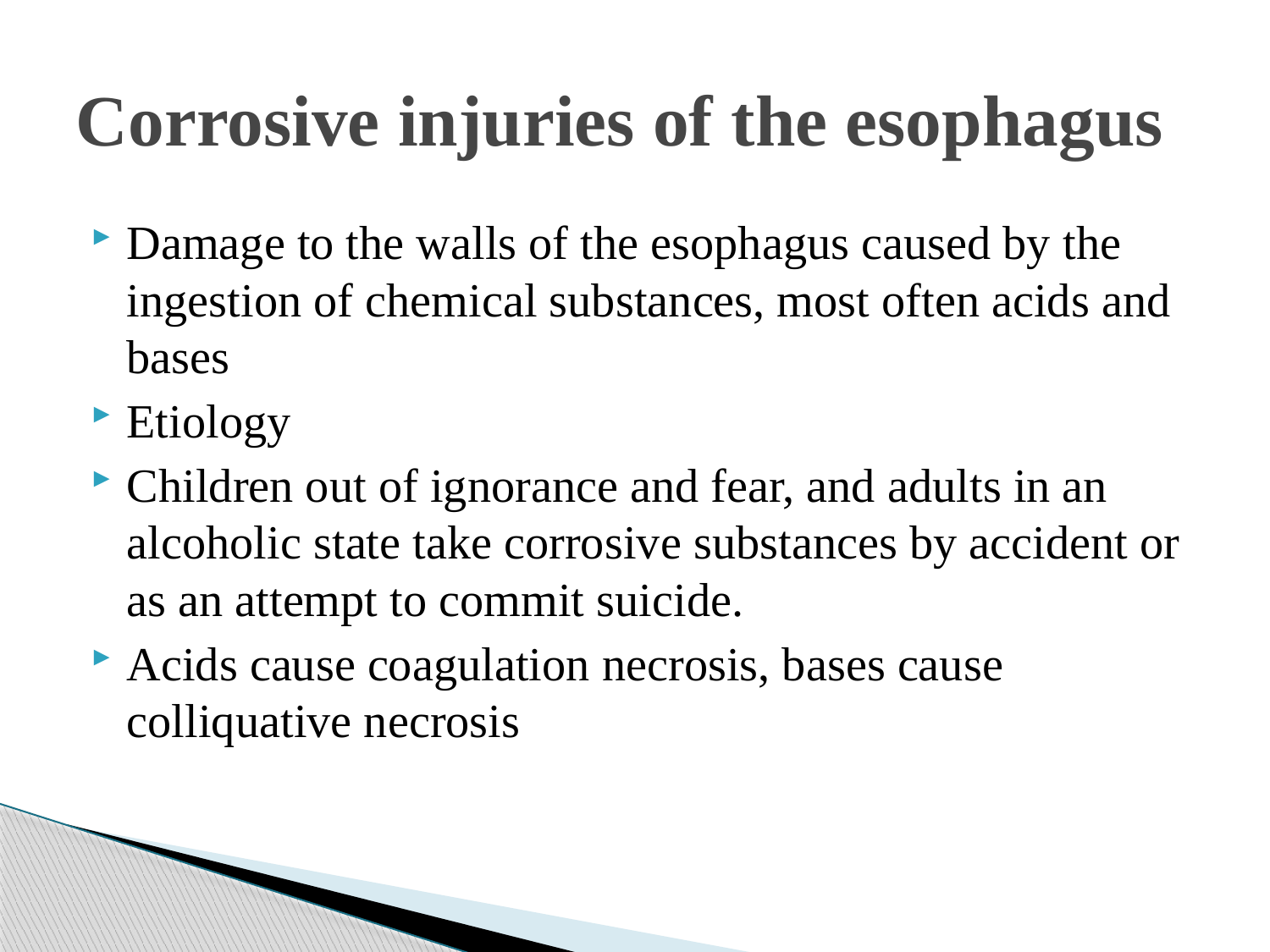

# Corrosive injuries of the esophagus
Damage to the walls of the esophagus caused by the ingestion of chemical substances, most often acids and bases
Etiology
Children out of ignorance and fear, and adults in an alcoholic state take corrosive substances by accident or as an attempt to commit suicide.
Acids cause coagulation necrosis, bases cause colliquative necrosis